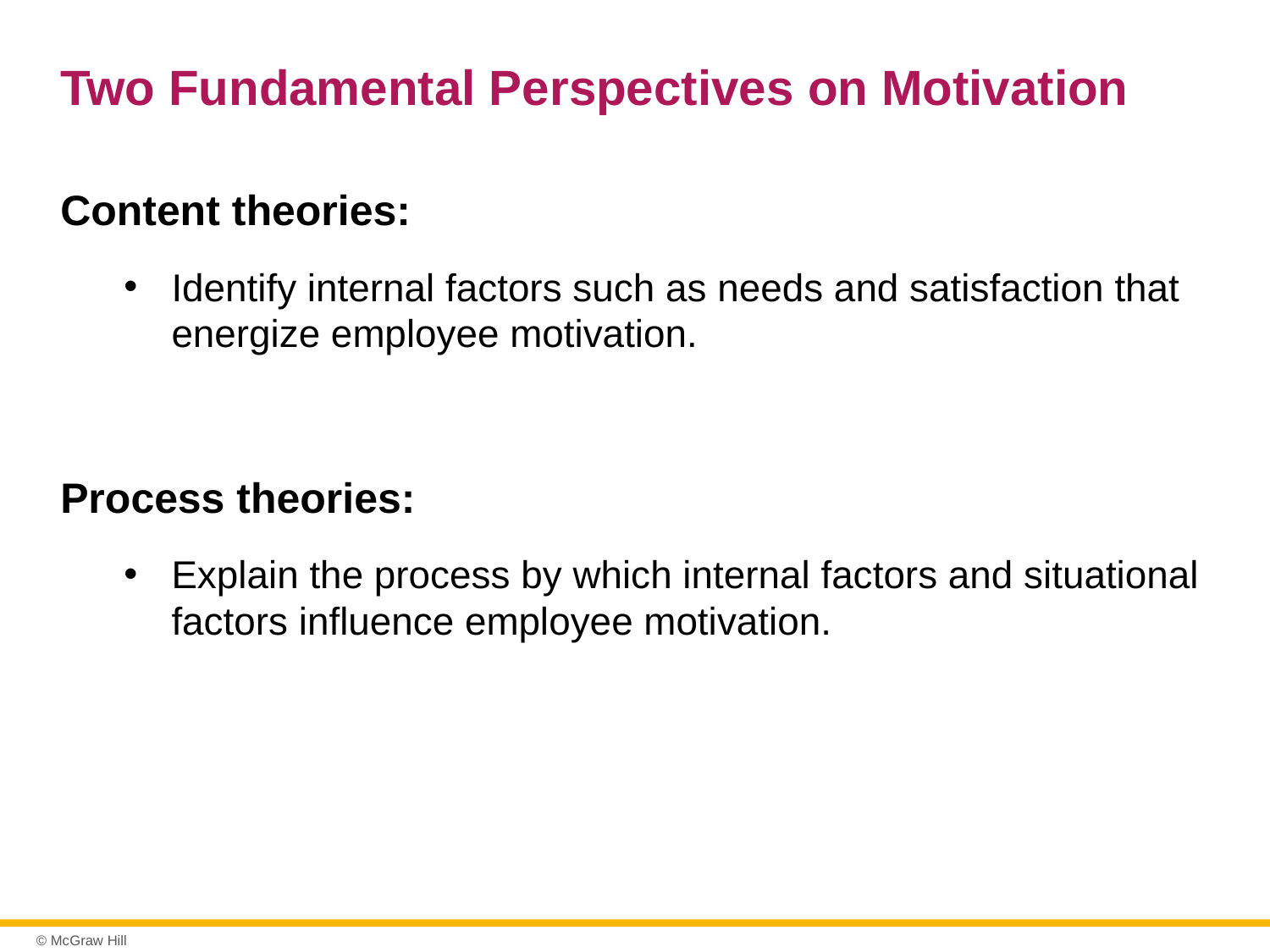

# Two Fundamental Perspectives on Motivation
Content theories:
Identify internal factors such as needs and satisfaction that energize employee motivation.

Process theories:
Explain the process by which internal factors and situational factors influence employee motivation.